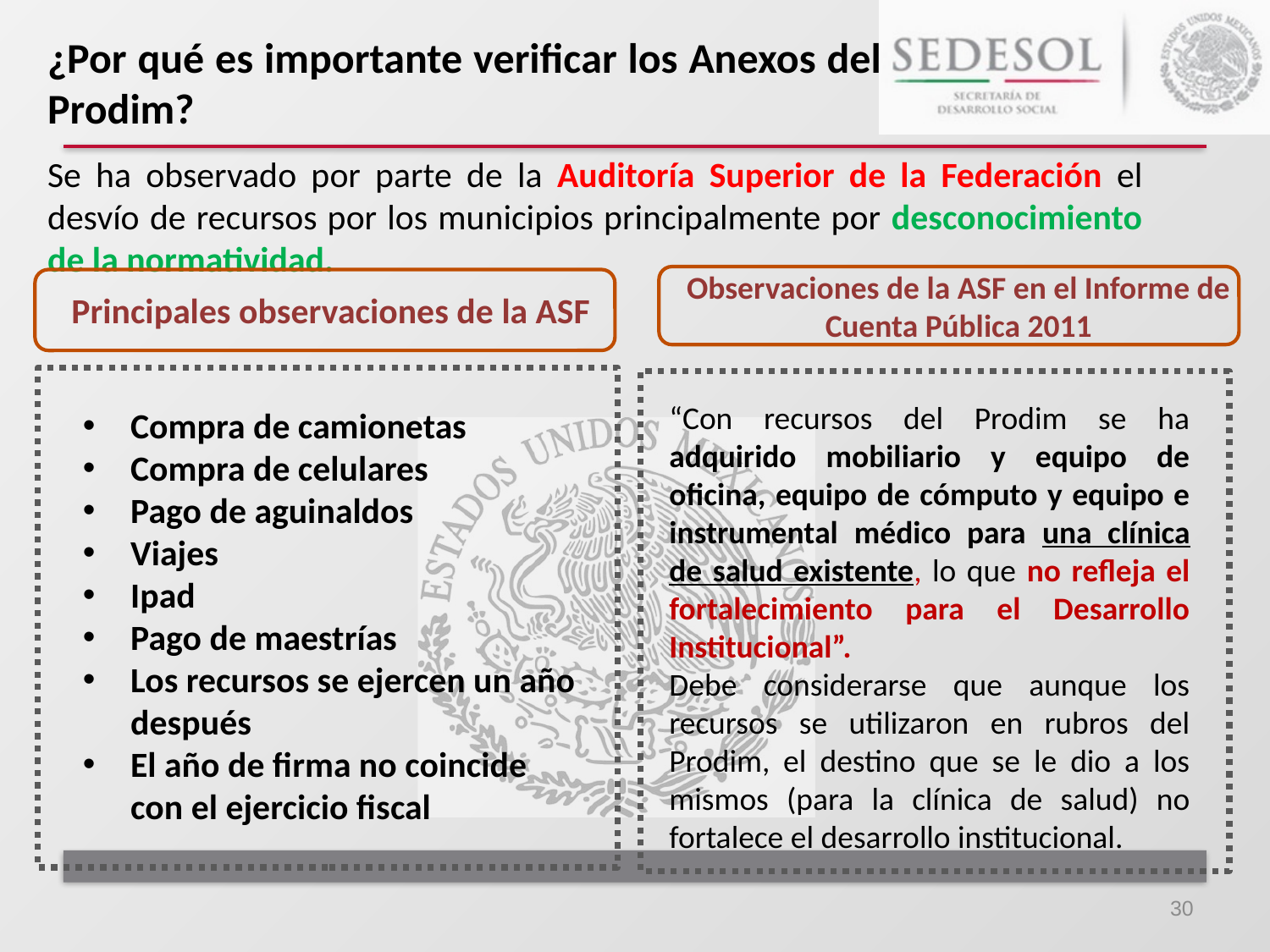

# ¿Por qué es importante verificar los Anexos del Prodim?
Se ha observado por parte de la Auditoría Superior de la Federación el desvío de recursos por los municipios principalmente por desconocimiento de la normatividad.

Observaciones de la ASF en el Informe de Cuenta Pública 2011

Principales observaciones de la ASF

“Con recursos del Prodim se ha adquirido mobiliario y equipo de oficina, equipo de cómputo y equipo e instrumental médico para una clínica de salud existente, lo que no refleja el fortalecimiento para el Desarrollo Institucional”.
Debe considerarse que aunque los recursos se utilizaron en rubros del Prodim, el destino que se le dio a los mismos (para la clínica de salud) no fortalece el desarrollo institucional.
Compra de camionetas
Compra de celulares
Pago de aguinaldos
Viajes
Ipad
Pago de maestrías
Los recursos se ejercen un año después
El año de firma no coincide con el ejercicio fiscal
30